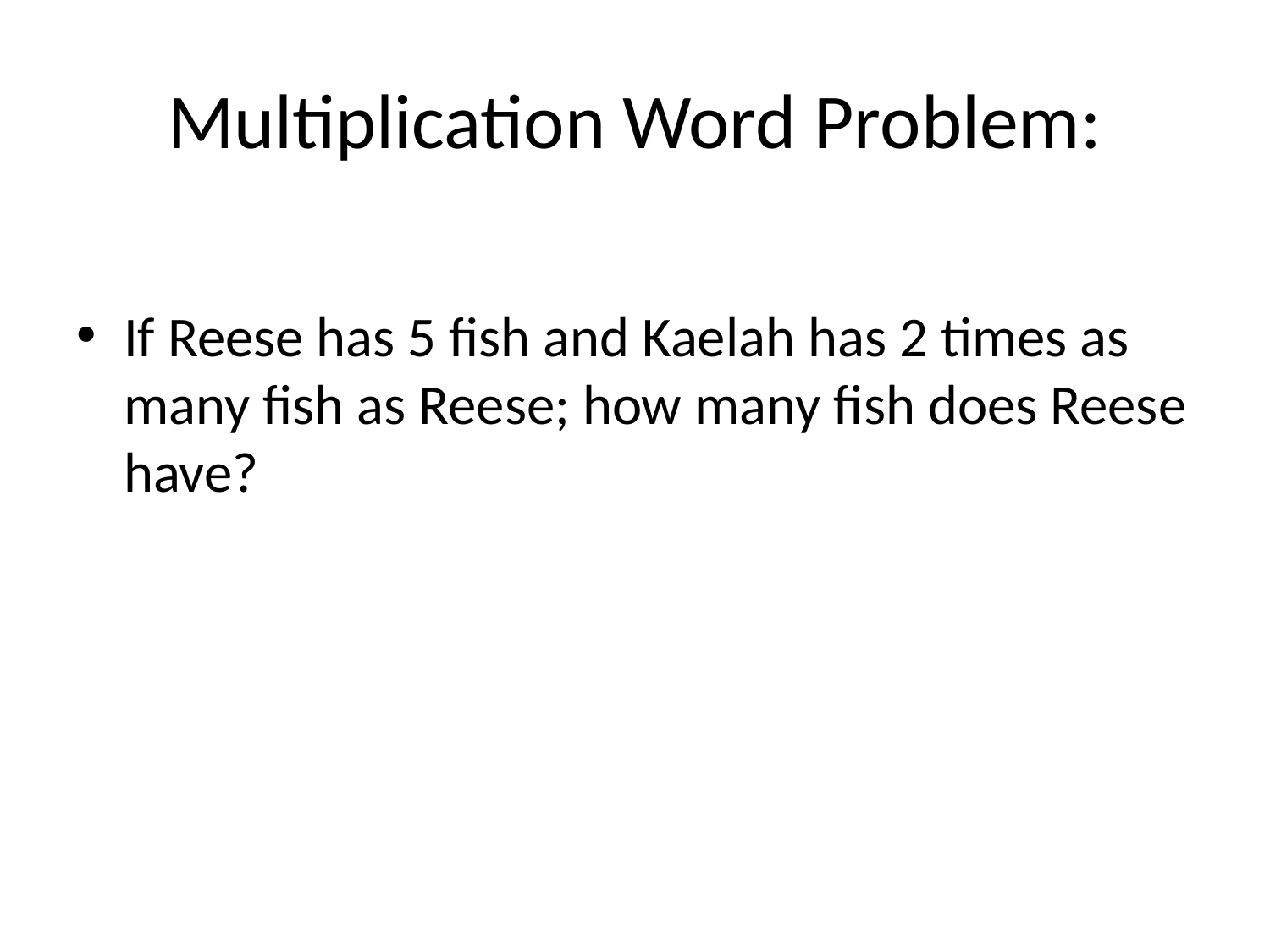

# Multiplication Word Problem:
If Reese has 5 fish and Kaelah has 2 times as many fish as Reese; how many fish does Reese have?